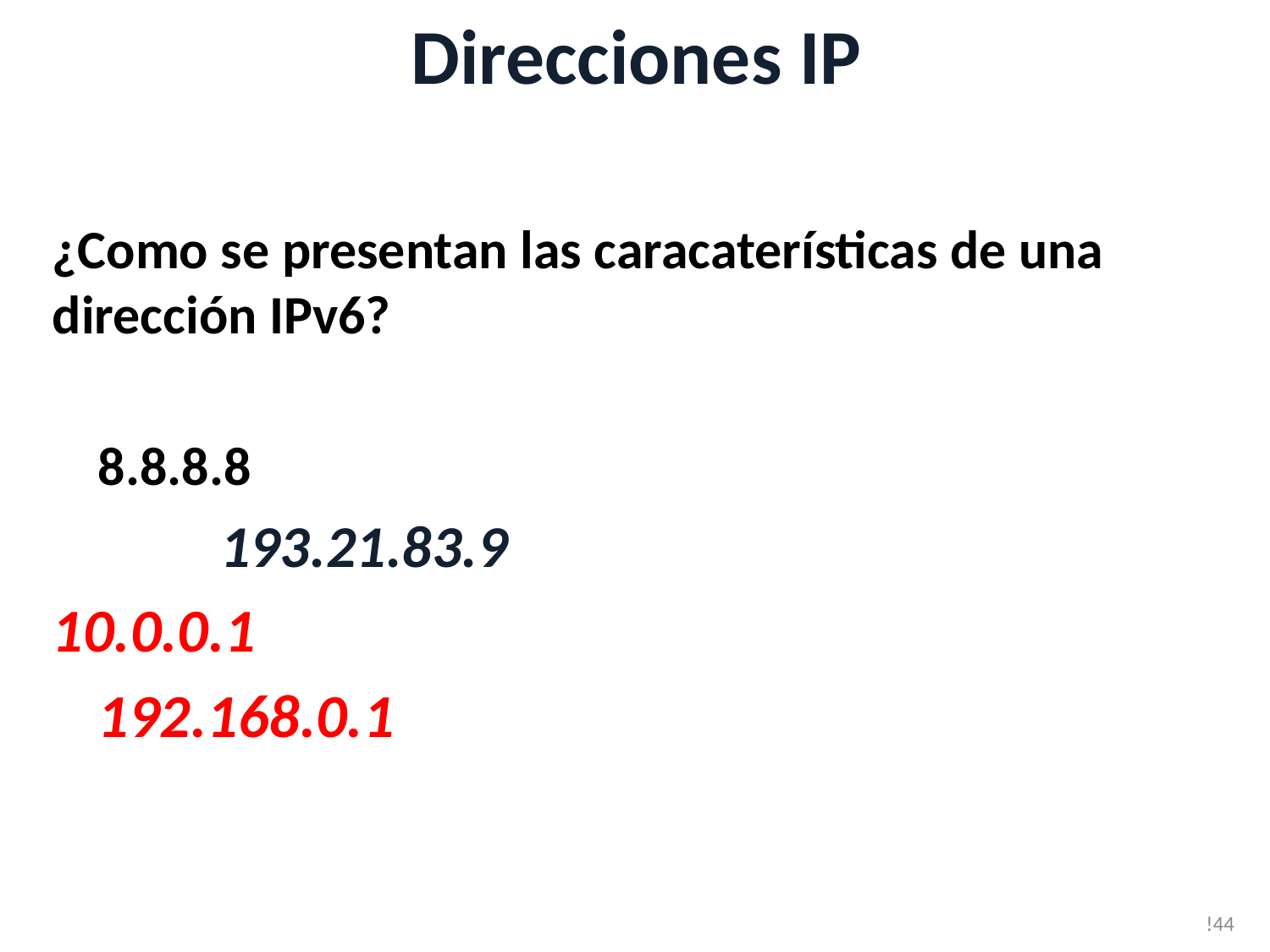

# Direcciones IP
¿Como se presentan las caracaterísticas de una dirección IPv6?

	8.8.8.8
					 							193.21.83.9
10.0.0.1
								192.168.0.1
!44